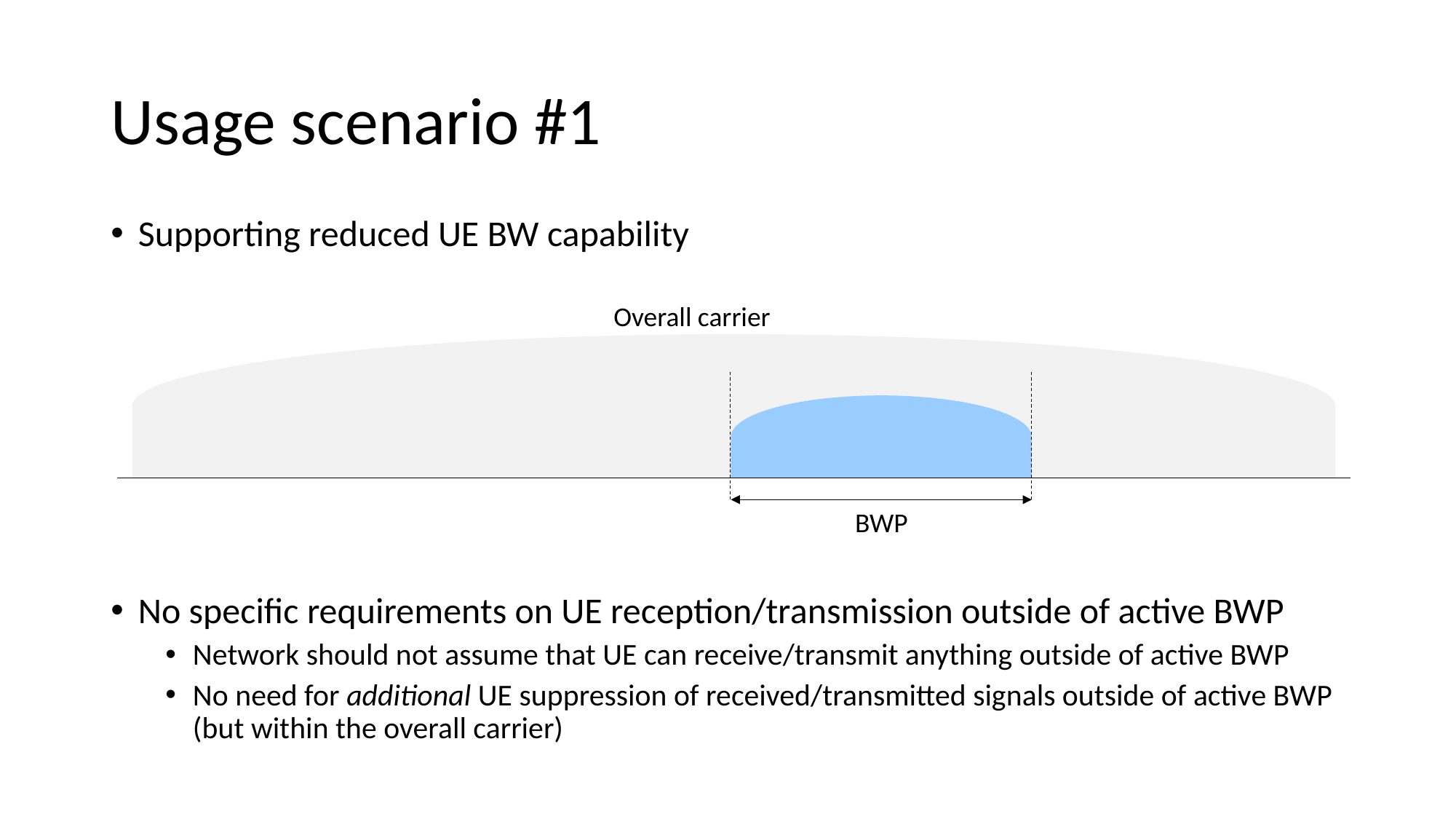

# Usage scenario #1
Supporting reduced UE BW capability

Overall carrier
BWP
No specific requirements on UE reception/transmission outside of active BWP
Network should not assume that UE can receive/transmit anything outside of active BWP
No need for additional UE suppression of received/transmitted signals outside of active BWP
(but within the overall carrier)